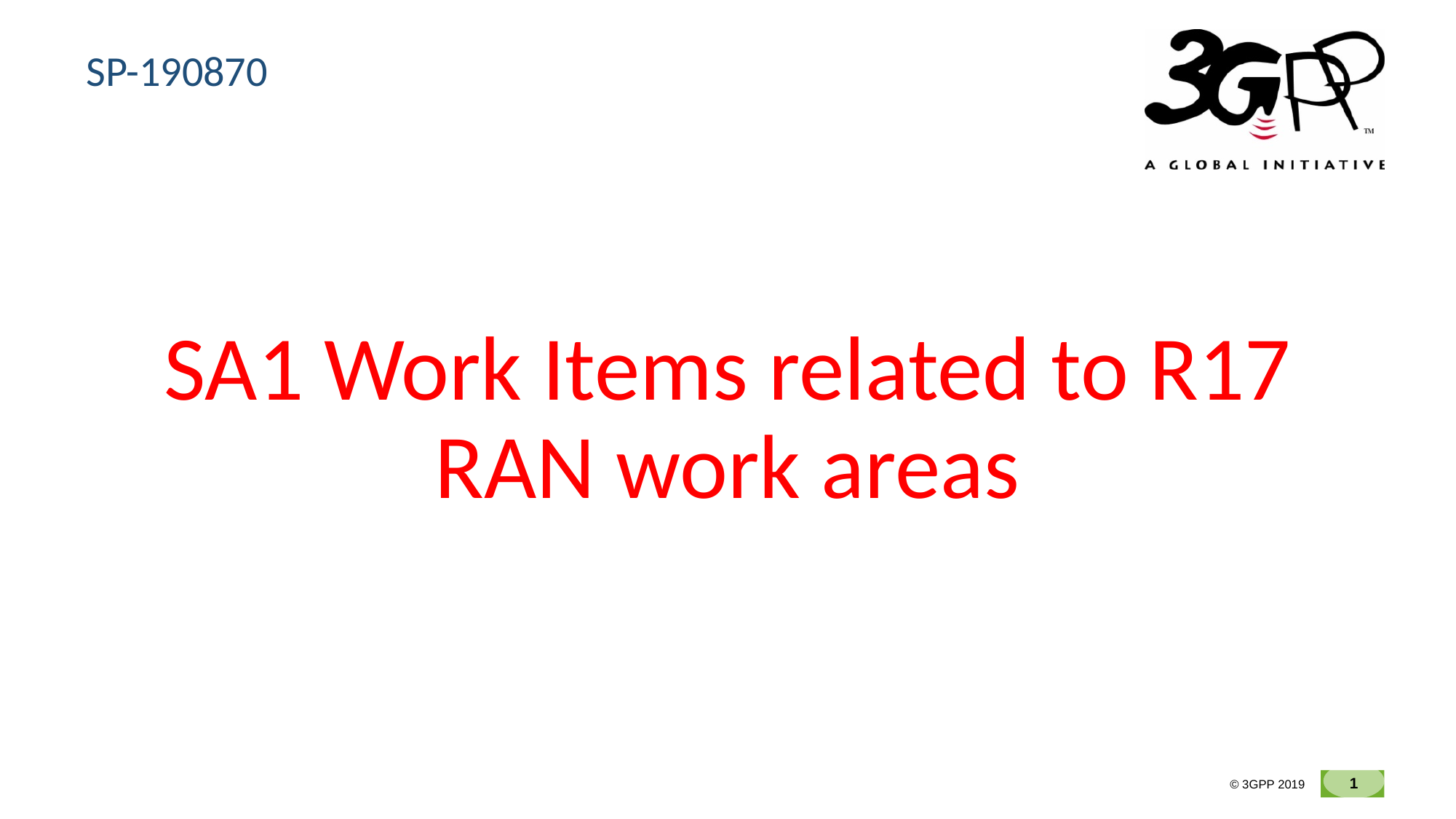

SP-190870
# SA1 Work Items related to R17 RAN work areas